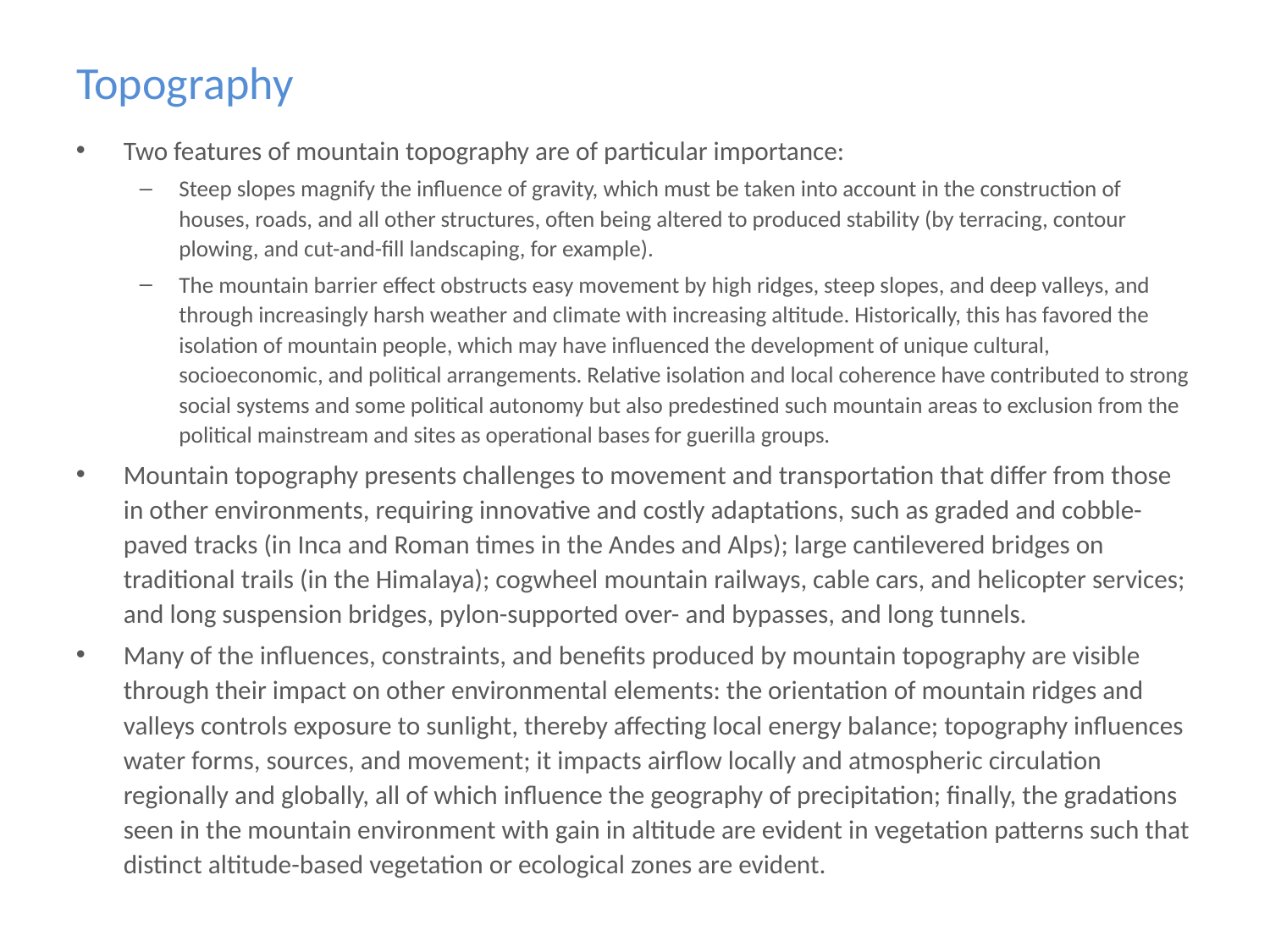

# Topography
Two features of mountain topography are of particular importance:
Steep slopes magnify the influence of gravity, which must be taken into account in the construction of houses, roads, and all other structures, often being altered to produced stability (by terracing, contour plowing, and cut-and-fill landscaping, for example).
The mountain barrier effect obstructs easy movement by high ridges, steep slopes, and deep valleys, and through increasingly harsh weather and climate with increasing altitude. Historically, this has favored the isolation of mountain people, which may have influenced the development of unique cultural, socioeconomic, and political arrangements. Relative isolation and local coherence have contributed to strong social systems and some political autonomy but also predestined such mountain areas to exclusion from the political mainstream and sites as operational bases for guerilla groups.
Mountain topography presents challenges to movement and transportation that differ from those in other environments, requiring innovative and costly adaptations, such as graded and cobble-paved tracks (in Inca and Roman times in the Andes and Alps); large cantilevered bridges on traditional trails (in the Himalaya); cogwheel mountain railways, cable cars, and helicopter services; and long suspension bridges, pylon-supported over- and bypasses, and long tunnels.
Many of the influences, constraints, and benefits produced by mountain topography are visible through their impact on other environmental elements: the orientation of mountain ridges and valleys controls exposure to sunlight, thereby affecting local energy balance; topography influences water forms, sources, and movement; it impacts airflow locally and atmospheric circulation regionally and globally, all of which influence the geography of precipitation; finally, the gradations seen in the mountain environment with gain in altitude are evident in vegetation patterns such that distinct altitude-based vegetation or ecological zones are evident.